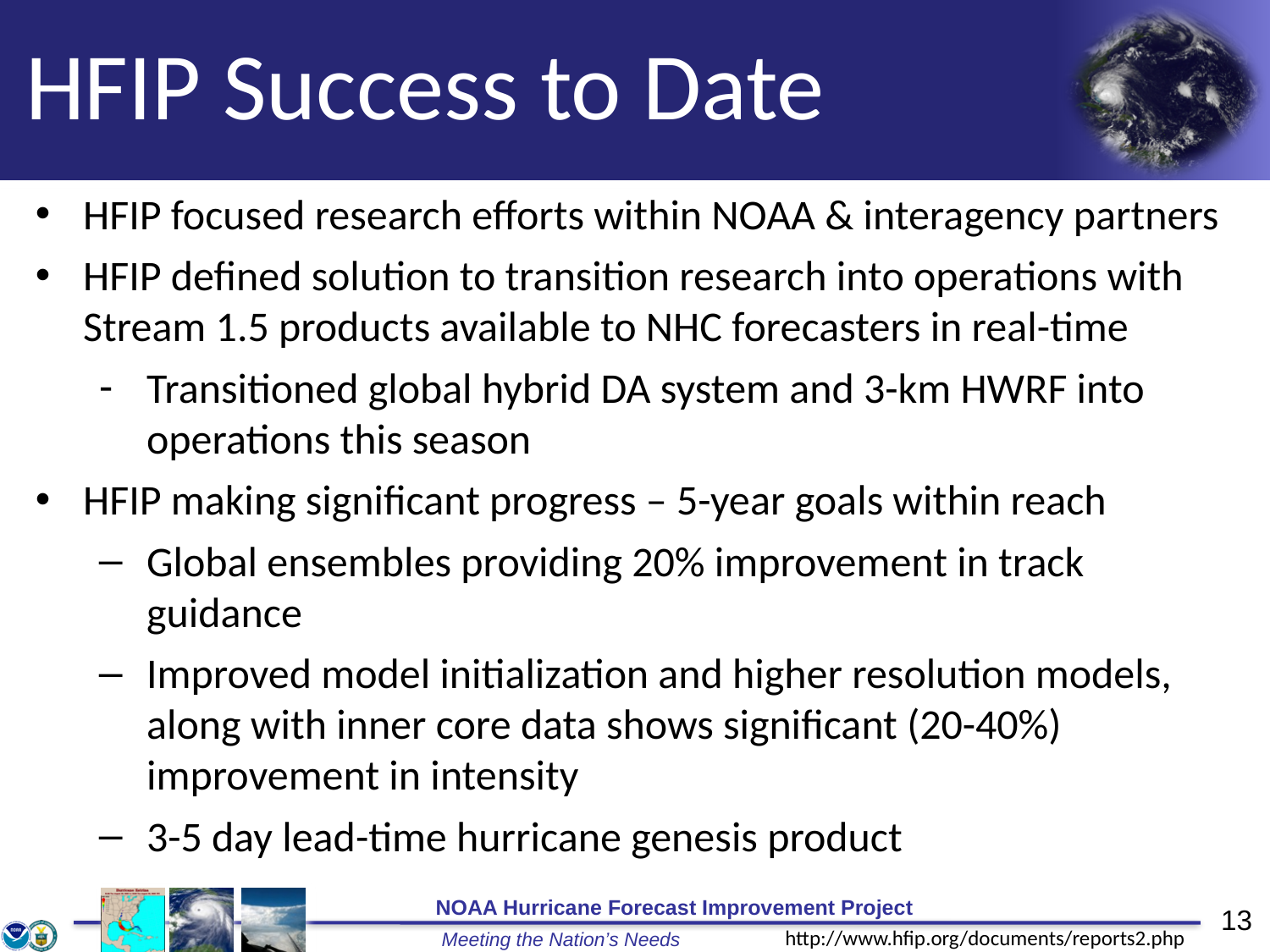

# HFIP Success to Date
HFIP focused research efforts within NOAA & interagency partners
HFIP defined solution to transition research into operations with Stream 1.5 products available to NHC forecasters in real-time
Transitioned global hybrid DA system and 3-km HWRF into operations this season
HFIP making significant progress – 5-year goals within reach
Global ensembles providing 20% improvement in track guidance
Improved model initialization and higher resolution models, along with inner core data shows significant (20-40%) improvement in intensity
3-5 day lead-time hurricane genesis product
http://www.hfip.org/documents/reports2.php